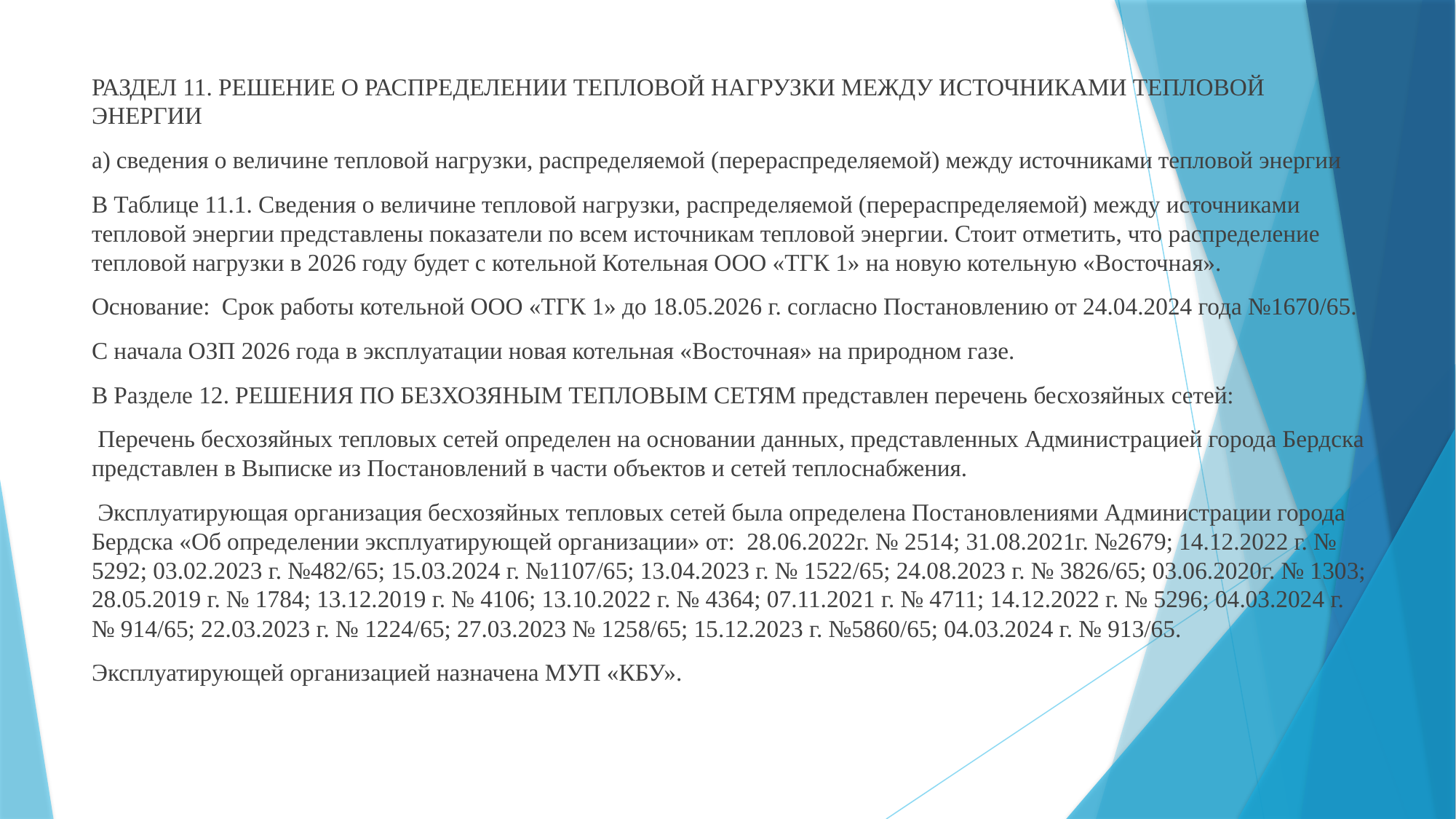

РАЗДЕЛ 11. РЕШЕНИЕ О РАСПРЕДЕЛЕНИИ ТЕПЛОВОЙ НАГРУЗКИ МЕЖДУ ИСТОЧНИКАМИ ТЕПЛОВОЙ ЭНЕРГИИ
а) сведения о величине тепловой нагрузки, распределяемой (перераспределяемой) между источниками тепловой энергии
В Таблице 11.1. Сведения о величине тепловой нагрузки, распределяемой (перераспределяемой) между источниками тепловой энергии представлены показатели по всем источникам тепловой энергии. Стоит отметить, что распределение тепловой нагрузки в 2026 году будет с котельной Котельная ООО «ТГК 1» на новую котельную «Восточная».
Основание:  Срок работы котельной ООО «ТГК 1» до 18.05.2026 г. согласно Постановлению от 24.04.2024 года №1670/65.
С начала ОЗП 2026 года в эксплуатации новая котельная «Восточная» на природном газе.
В Разделе 12. РЕШЕНИЯ ПО БЕЗХОЗЯНЫМ ТЕПЛОВЫМ СЕТЯМ представлен перечень бесхозяйных сетей:
 Перечень бесхозяйных тепловых сетей определен на основании данных, представленных Администрацией города Бердска представлен в Выписке из Постановлений в части объектов и сетей теплоснабжения.
 Эксплуатирующая организация бесхозяйных тепловых сетей была определена Постановлениями Администрации города Бердска «Об определении эксплуатирующей организации» от:  28.06.2022г. № 2514; 31.08.2021г. №2679; 14.12.2022 г. № 5292; 03.02.2023 г. №482/65; 15.03.2024 г. №1107/65; 13.04.2023 г. № 1522/65; 24.08.2023 г. № 3826/65; 03.06.2020г. № 1303; 28.05.2019 г. № 1784; 13.12.2019 г. № 4106; 13.10.2022 г. № 4364; 07.11.2021 г. № 4711; 14.12.2022 г. № 5296; 04.03.2024 г. № 914/65; 22.03.2023 г. № 1224/65; 27.03.2023 № 1258/65; 15.12.2023 г. №5860/65; 04.03.2024 г. № 913/65.
Эксплуатирующей организацией назначена МУП «КБУ».